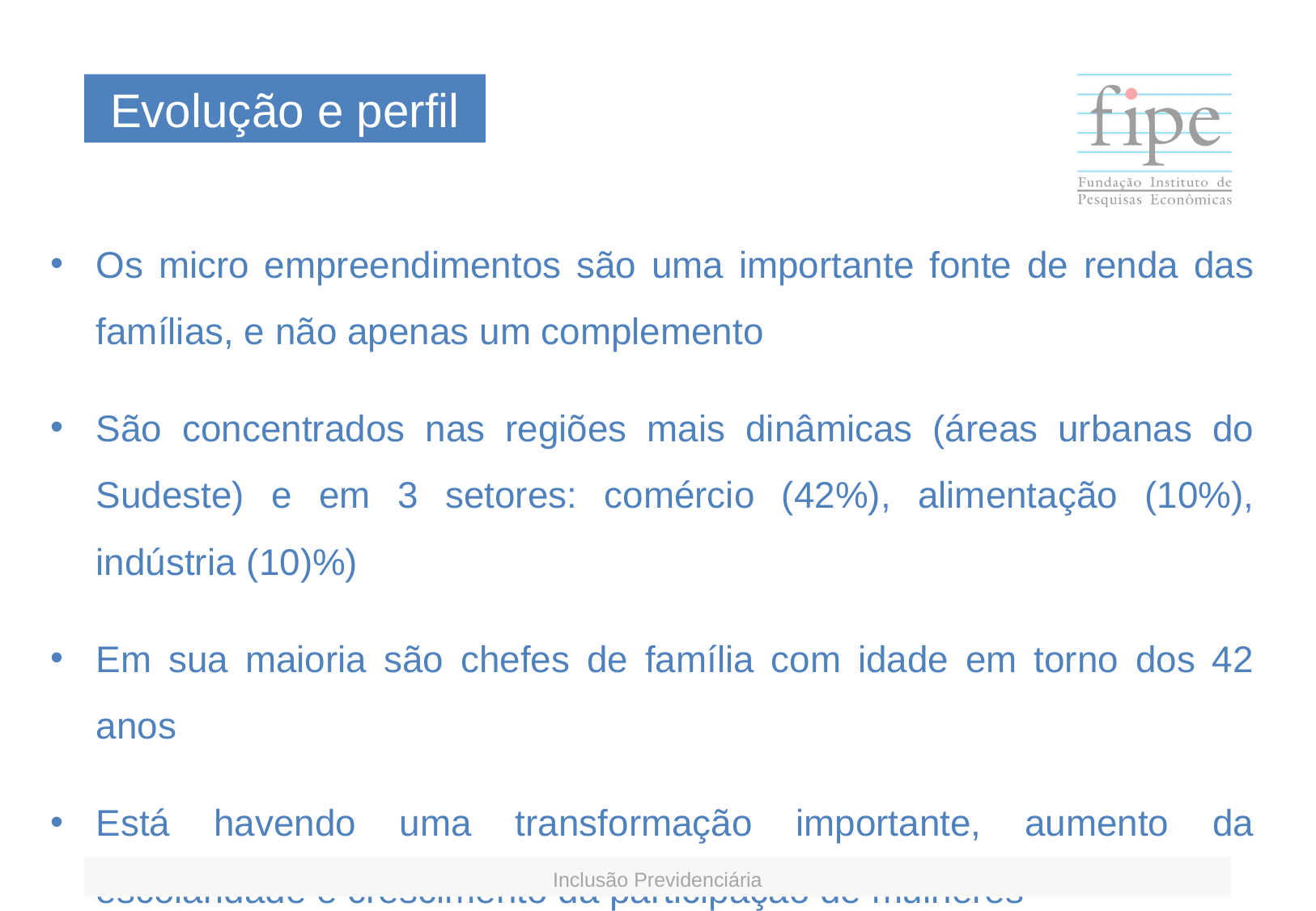

Evolução e perfil
Os micro empreendimentos são uma importante fonte de renda das famílias, e não apenas um complemento
São concentrados nas regiões mais dinâmicas (áreas urbanas do Sudeste) e em 3 setores: comércio (42%), alimentação (10%), indústria (10)%)
Em sua maioria são chefes de família com idade em torno dos 42 anos
Está havendo uma transformação importante, aumento da escolaridade e crescimento da participação de mulheres
Inclusão Previdenciária
* Outras modalidades, como reforma, também podem ser incluídas